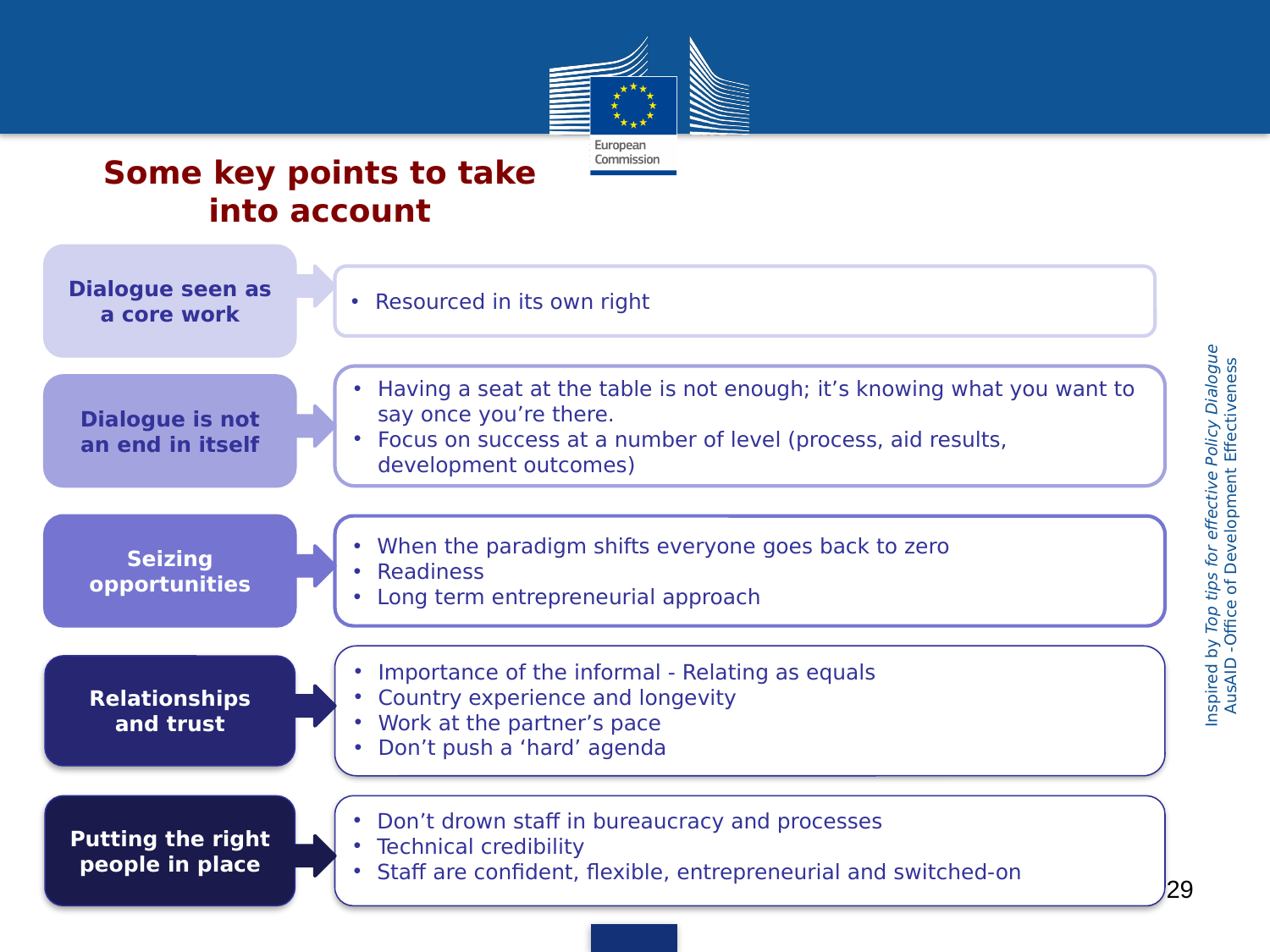

Some key points to take into account
Dialogue seen as a core work

Resourced in its own right
Having a seat at the table is not enough; it’s knowing what you want to say once you’re there.
Focus on success at a number of level (process, aid results, development outcomes)
Dialogue is not an end in itself

Seizing opportunities
When the paradigm shifts everyone goes back to zero
Readiness
Long term entrepreneurial approach

Importance of the informal - Relating as equals
Country experience and longevity
Work at the partner’s pace
Don’t push a ‘hard’ agenda

Relationships and trust

Inspired by Top tips for effective Policy Dialogue
AusAID -Office of Development Effectiveness
Putting the right people in place
Don’t drown staff in bureaucracy and processes
Technical credibility
Staff are confident, flexible, entrepreneurial and switched-on
29